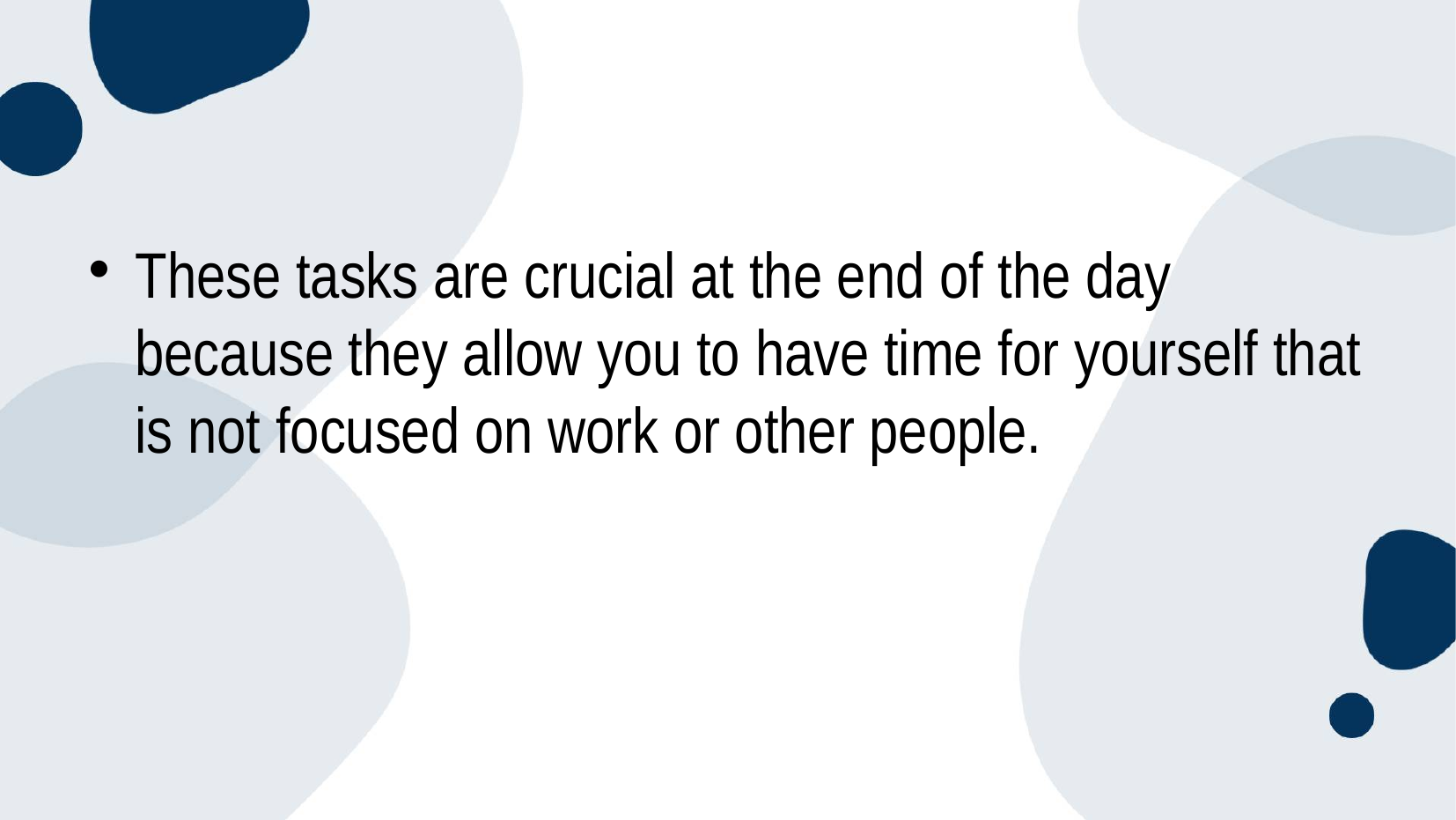

These tasks are crucial at the end of the day because they allow you to have time for yourself that is not focused on work or other people.